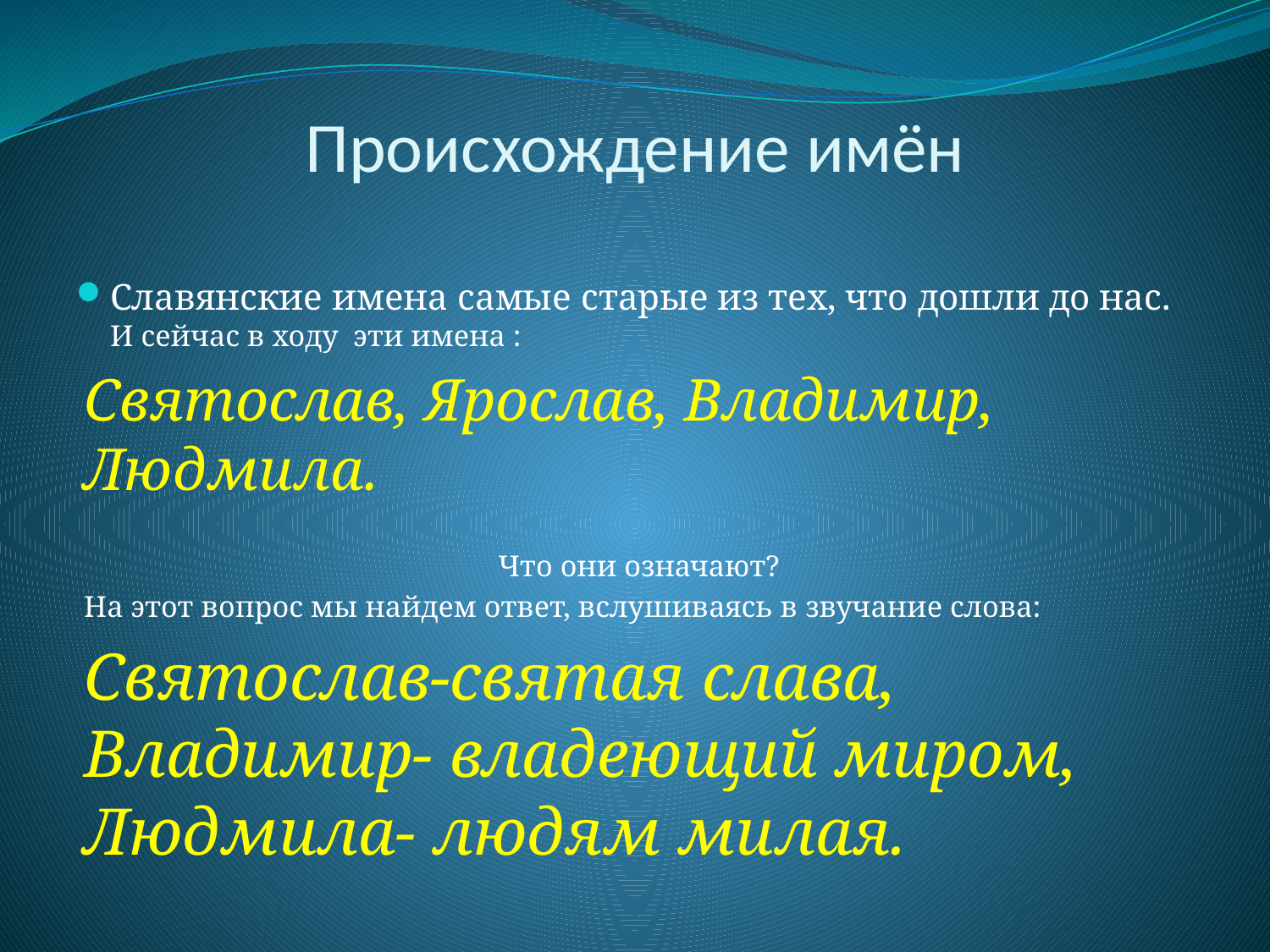

# Происхождение имён
Славянские имена самые старые из тех, что дошли до нас. И сейчас в ходу  эти имена :
Святослав, Ярослав, Владимир, Людмила.

 Что они означают?
На этот вопрос мы найдем ответ, вслушиваясь в звучание слова:
Святослав-святая слава, Владимир- владеющий миром, Людмила- людям милая.